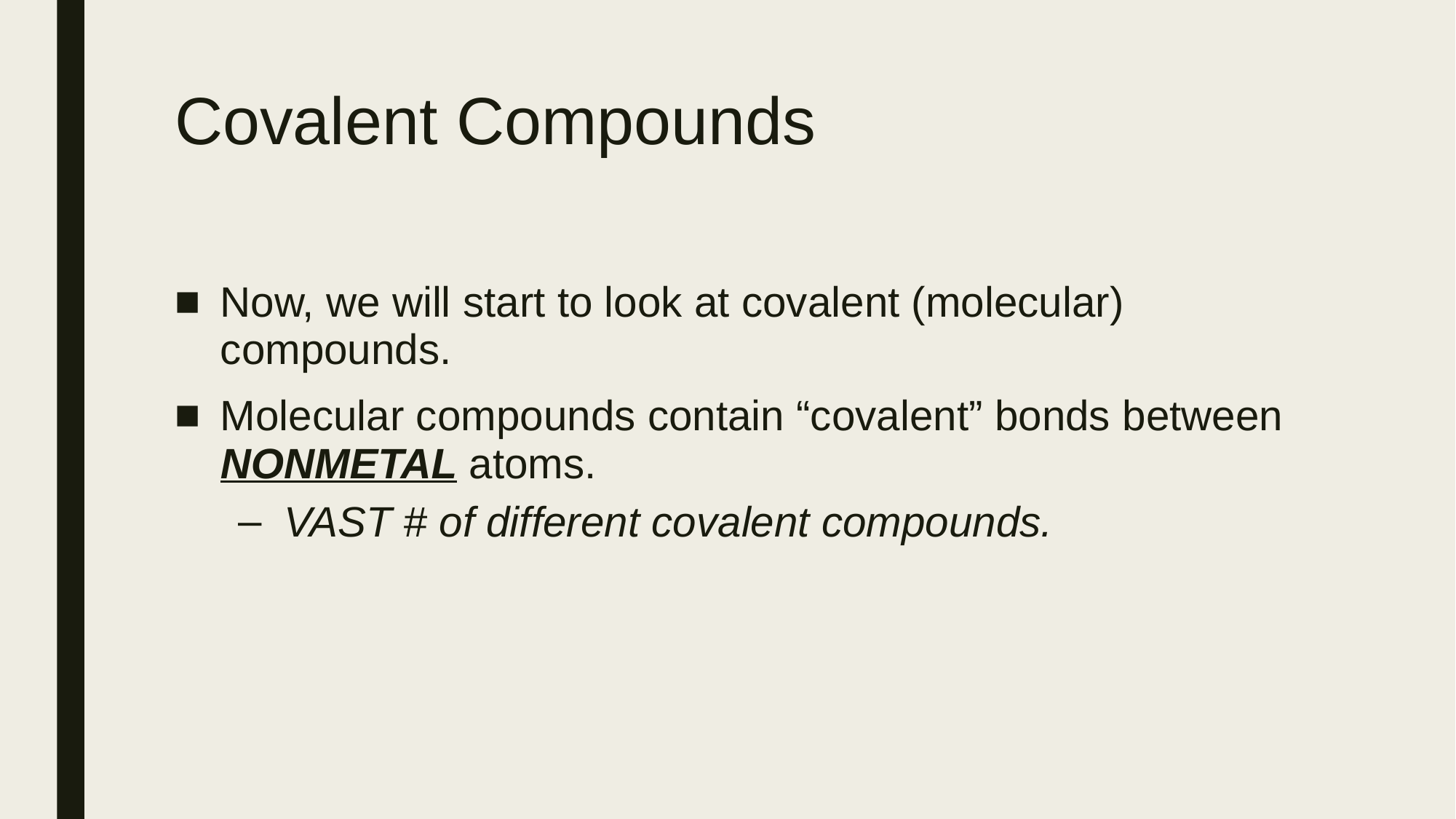

# Covalent Compounds
Now, we will start to look at covalent (molecular) compounds.
Molecular compounds contain “covalent” bonds between NONMETAL atoms.
VAST # of different covalent compounds.